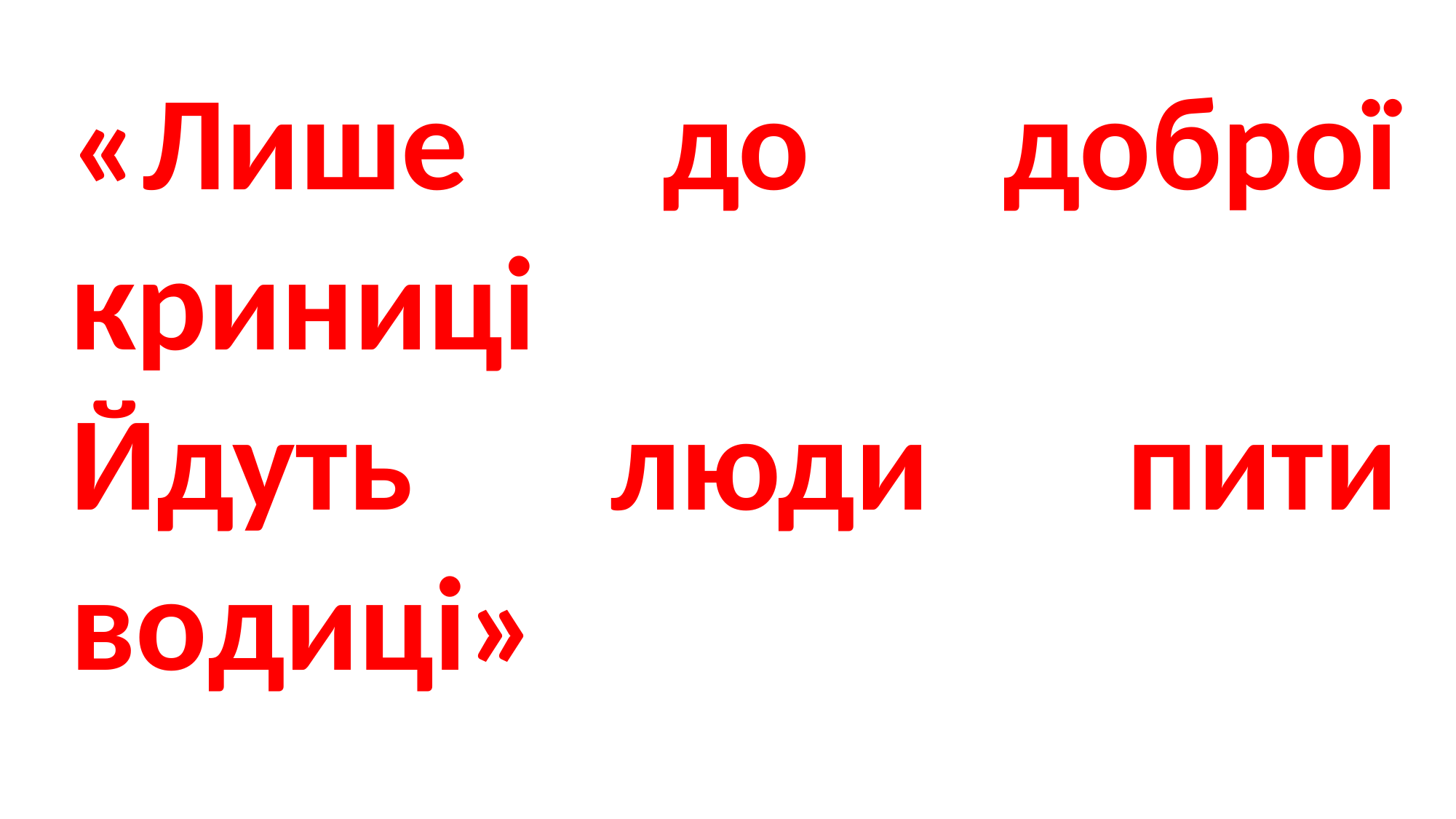

«Лише до доброї криниці
Йдуть люди пити водиці»